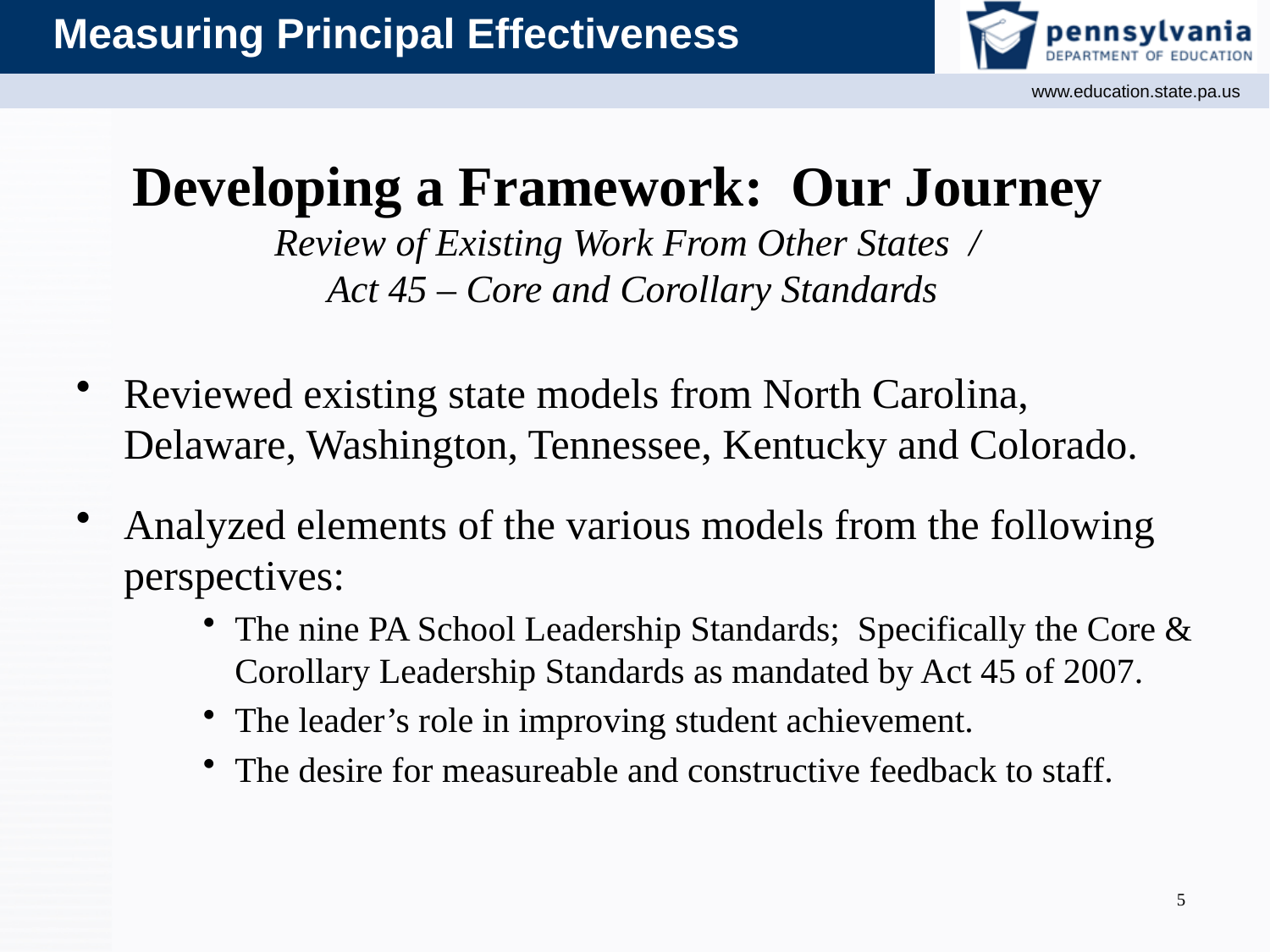

# Developing a Framework:  Our Journey Review of Existing Work From Other States  / Act 45 – Core and Corollary Standards
Reviewed existing state models from North Carolina, Delaware, Washington, Tennessee, Kentucky and Colorado.
Analyzed elements of the various models from the following perspectives:
The nine PA School Leadership Standards;  Specifically the Core & Corollary Leadership Standards as mandated by Act 45 of 2007.
The leader’s role in improving student achievement.
The desire for measureable and constructive feedback to staff.

5